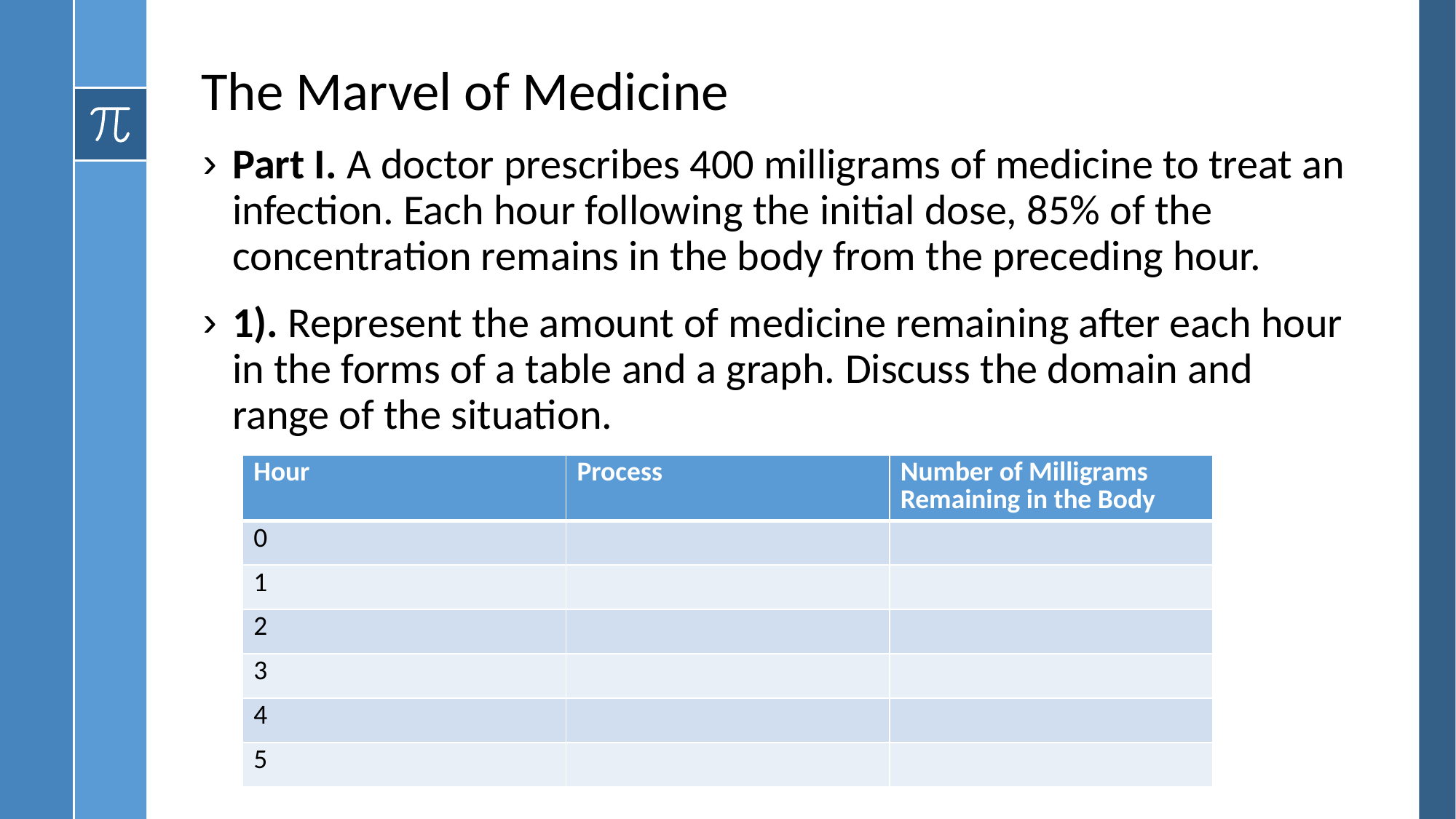

# The Marvel of Medicine
Part I. A doctor prescribes 400 milligrams of medicine to treat an infection. Each hour following the initial dose, 85% of the concentration remains in the body from the preceding hour.
1). Represent the amount of medicine remaining after each hour in the forms of a table and a graph. Discuss the domain and range of the situation.

| Hour | Process | Number of Milligrams Remaining in the Body |
| --- | --- | --- |
| 0 |  |  |
| 1 |  |  |
| 2 |  |  |
| 3 |  |  |
| 4 |  |  |
| 5 |  |  |